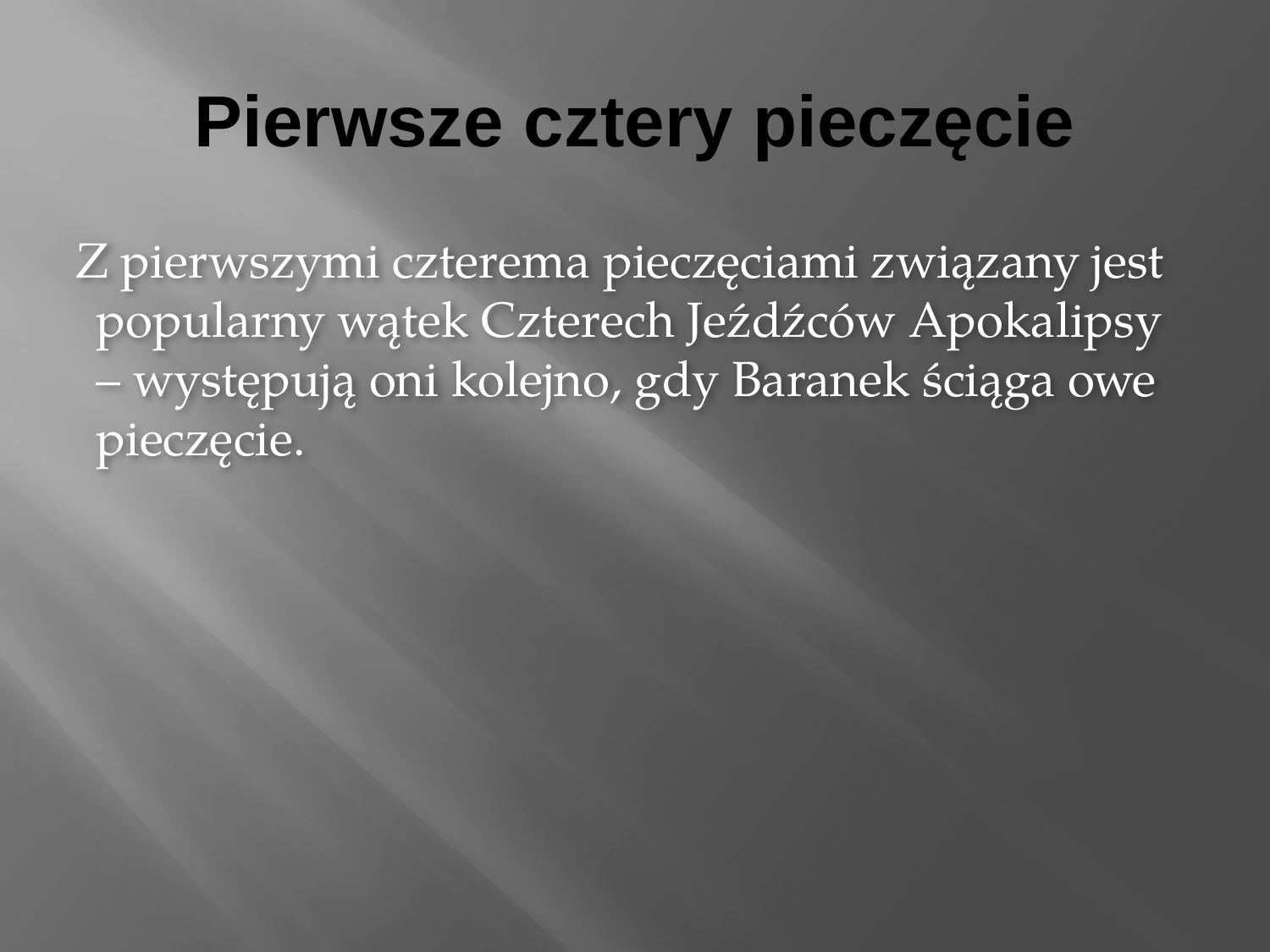

# Pierwsze cztery pieczęcie
Z pierwszymi czterema pieczęciami związany jest popularny wątek Czterech Jeźdźców Apokalipsy – występują oni kolejno, gdy Baranek ściąga owe pieczęcie.